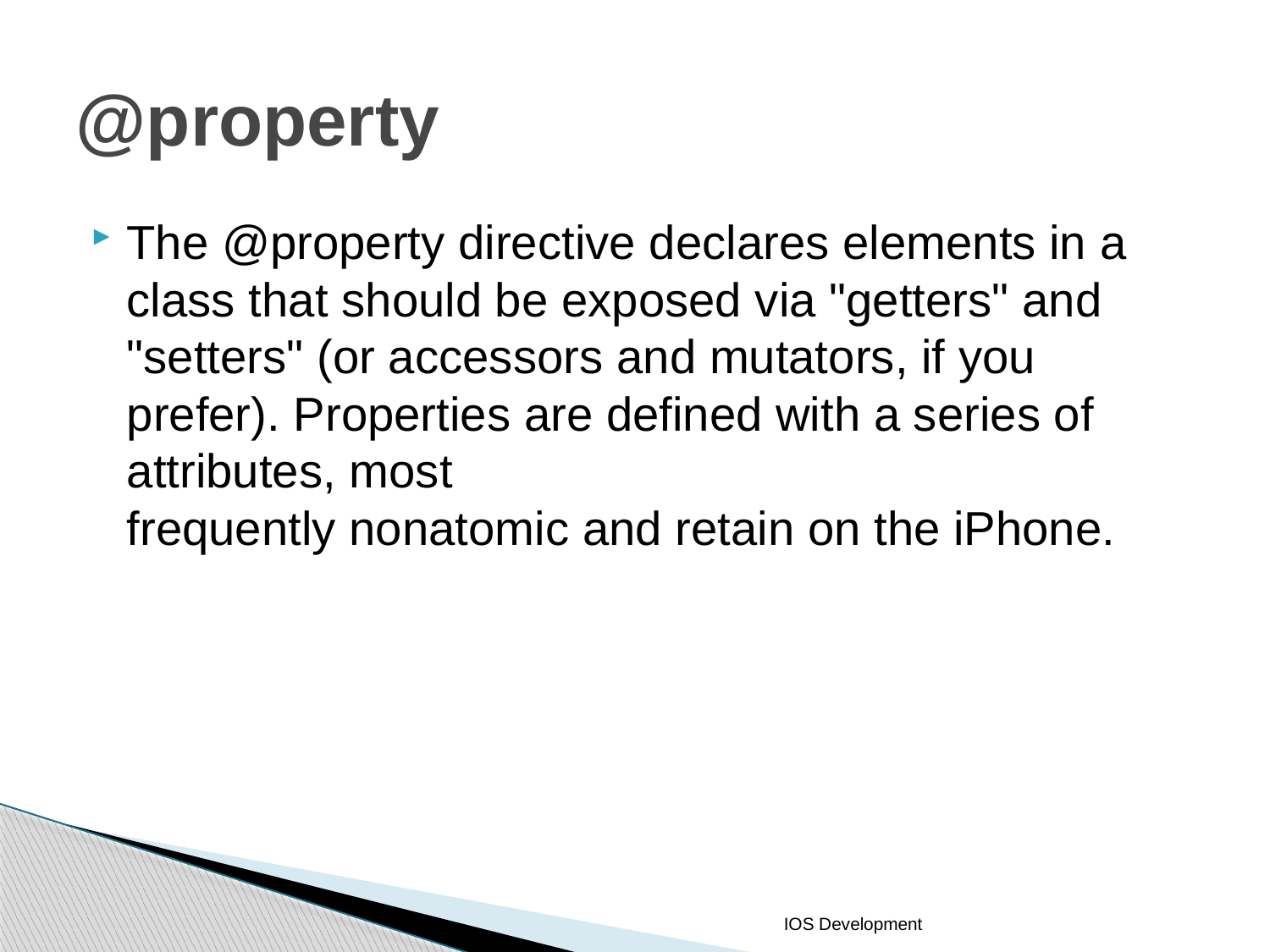

# @property
The @property directive declares elements in a class that should be exposed via "getters" and "setters" (or accessors and mutators, if you prefer). Properties are defined with a series of attributes, most frequently nonatomic and retain on the iPhone.

IOS Development